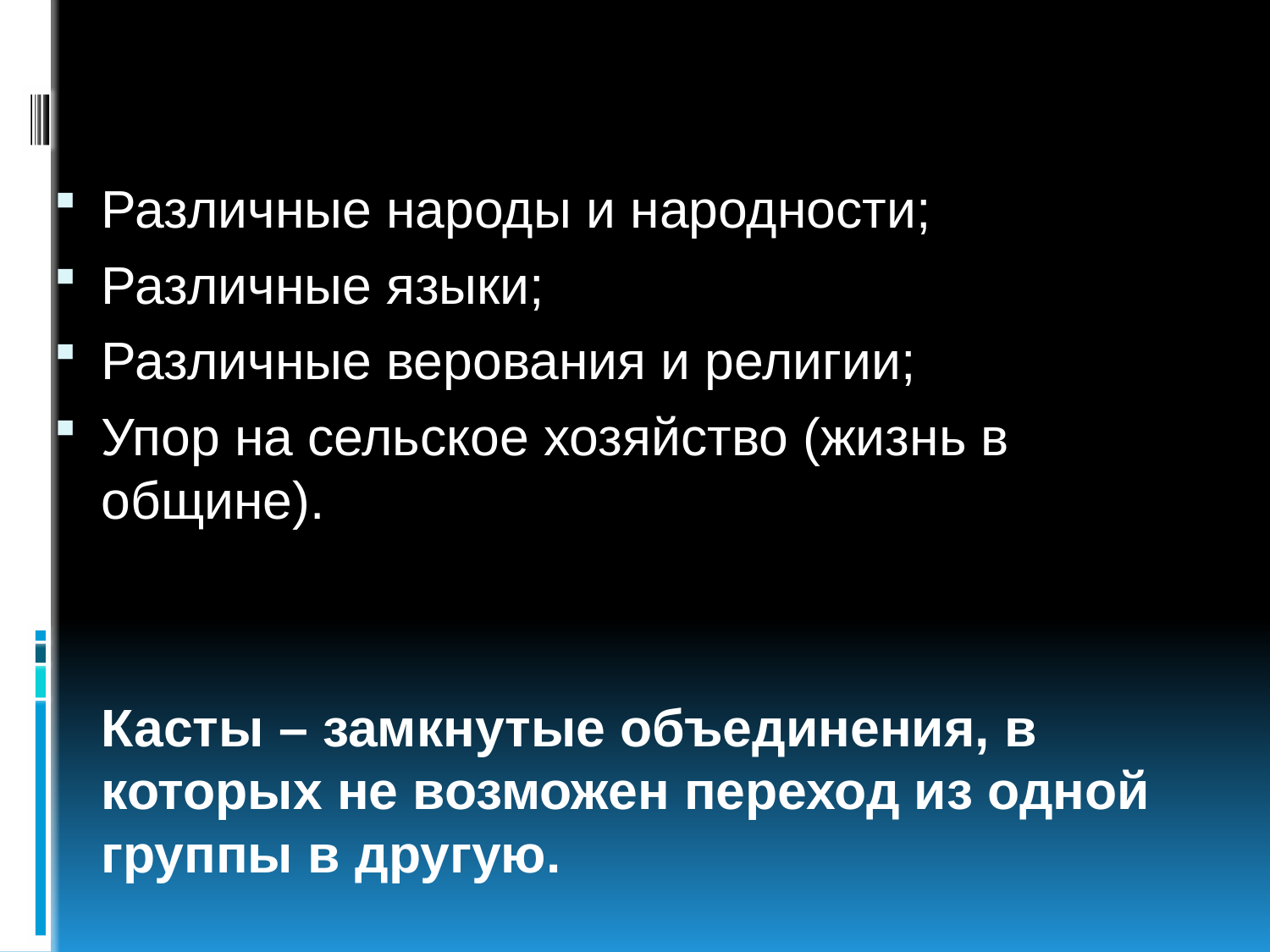

Различные народы и народности;
Различные языки;
Различные верования и религии;
Упор на сельское хозяйство (жизнь в общине).

	Касты – замкнутые объединения, в которых не возможен переход из одной группы в другую.